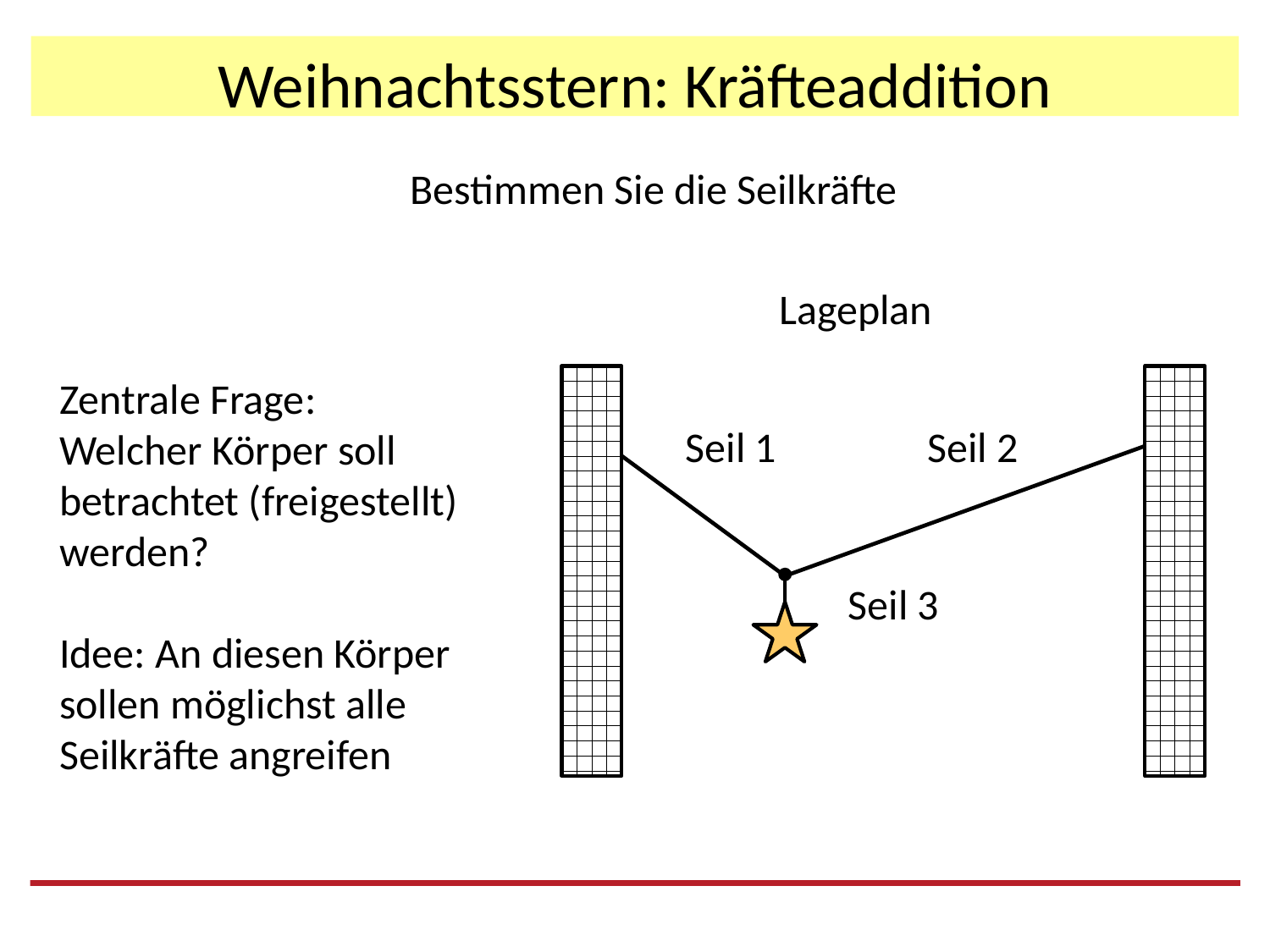

# Weihnachtsstern: Kräfteaddition
Bestimmen Sie die Seilkräfte
Lageplan
Zentrale Frage:
Welcher Körper soll
betrachtet (freigestellt)
werden?

Idee: An diesen Körper
sollen möglichst alle
Seilkräfte angreifen

Seil 1
Seil 2

Seil 3